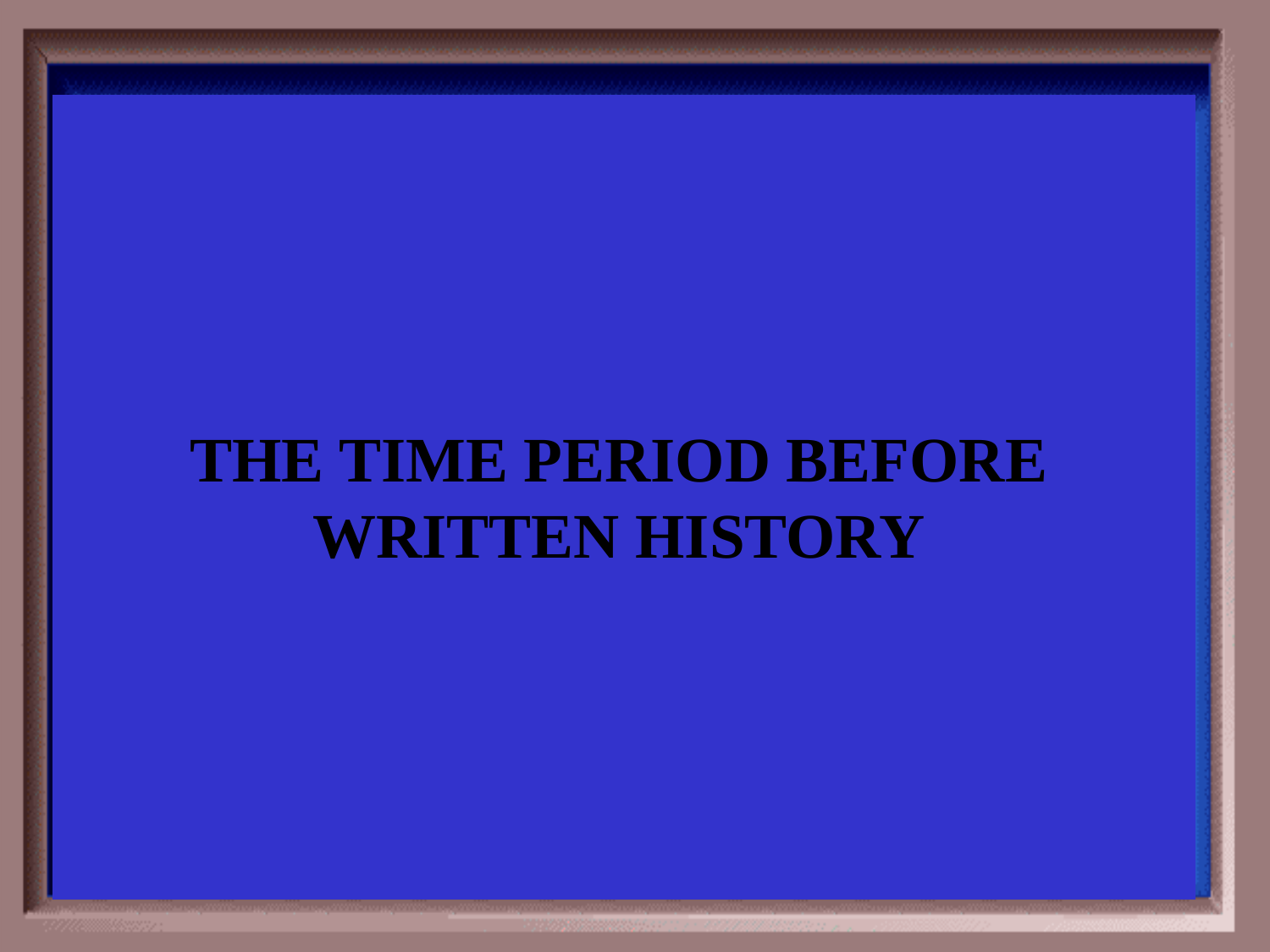

Category #1 $100 Question

The time period before written history